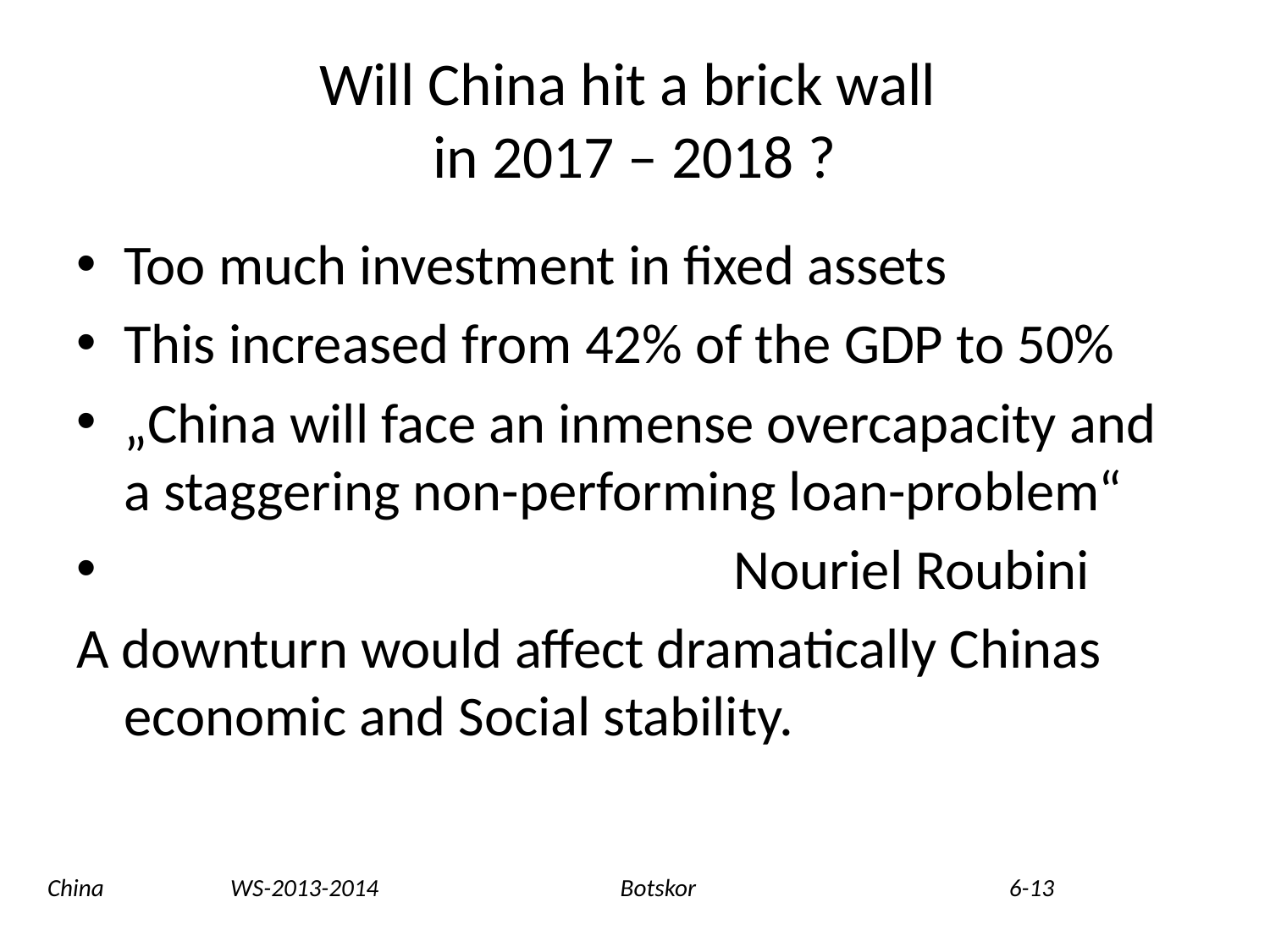

# Will China hit a brick wall in 2017 – 2018 ?
Too much investment in fixed assets
This increased from 42% of the GDP to 50%
„China will face an inmense overcapacity and a staggering non-performing loan-problem“
                                                Nouriel Roubini
A downturn would affect dramatically Chinas economic and Social stability.
China                       WS-2013-2014                                            Botskor                                                         6-13